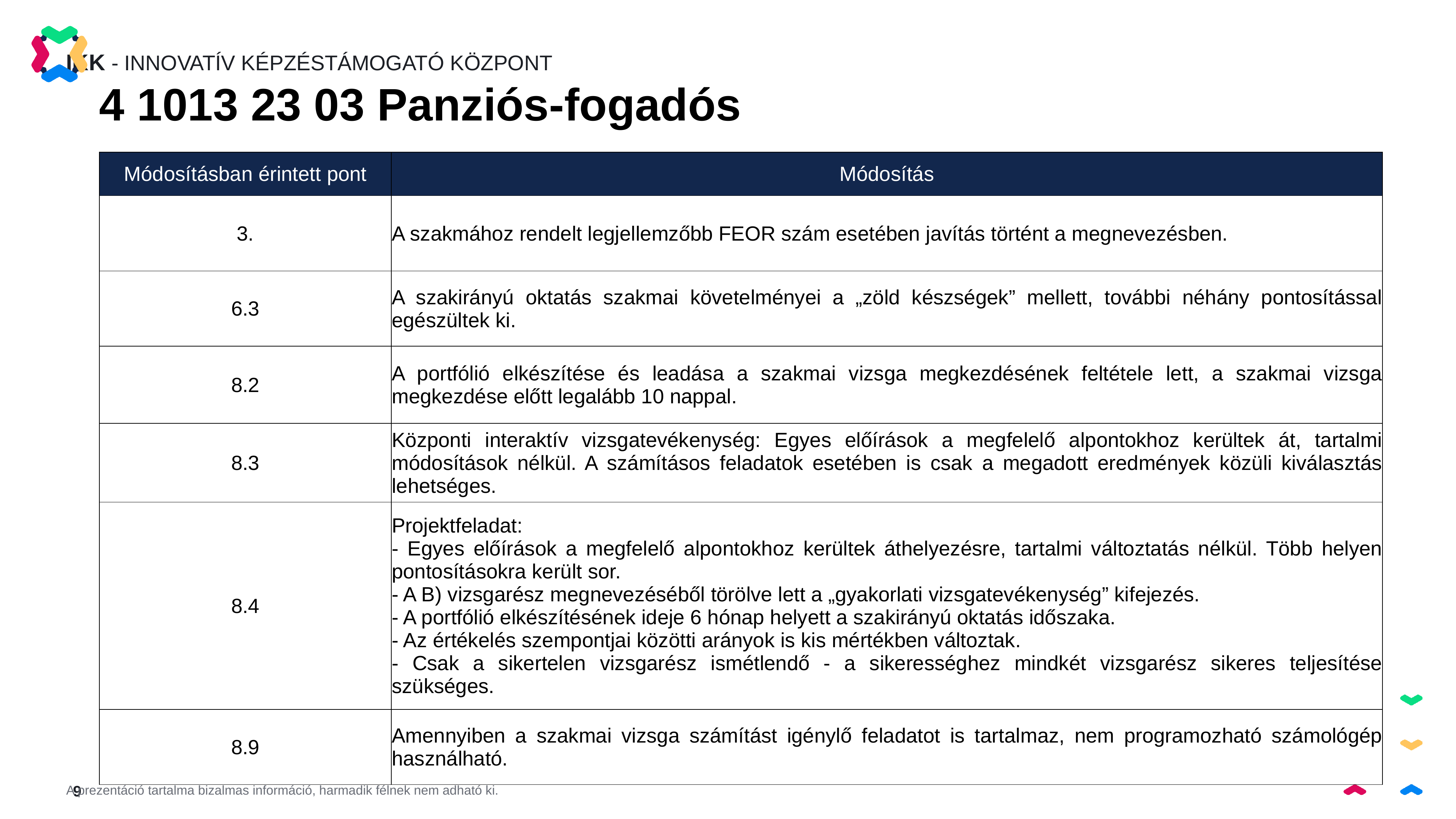

4 1013 23 03 Panziós-fogadós
| Módosításban érintett pont | Módosítás |
| --- | --- |
| 3. | A szakmához rendelt legjellemzőbb FEOR szám esetében javítás történt a megnevezésben. |
| 6.3 | A szakirányú oktatás szakmai követelményei a „zöld készségek” mellett, további néhány pontosítással egészültek ki. |
| 8.2 | A portfólió elkészítése és leadása a szakmai vizsga megkezdésének feltétele lett, a szakmai vizsga megkezdése előtt legalább 10 nappal. |
| 8.3 | Központi interaktív vizsgatevékenység: Egyes előírások a megfelelő alpontokhoz kerültek át, tartalmi módosítások nélkül. A számításos feladatok esetében is csak a megadott eredmények közüli kiválasztás lehetséges. |
| 8.4 | Projektfeladat: - Egyes előírások a megfelelő alpontokhoz kerültek áthelyezésre, tartalmi változtatás nélkül. Több helyen pontosításokra került sor. - A B) vizsgarész megnevezéséből törölve lett a „gyakorlati vizsgatevékenység” kifejezés. - A portfólió elkészítésének ideje 6 hónap helyett a szakirányú oktatás időszaka. - Az értékelés szempontjai közötti arányok is kis mértékben változtak. - Csak a sikertelen vizsgarész ismétlendő - a sikerességhez mindkét vizsgarész sikeres teljesítése szükséges. |
| 8.9 | Amennyiben a szakmai vizsga számítást igénylő feladatot is tartalmaz, nem programozható számológép használható. |